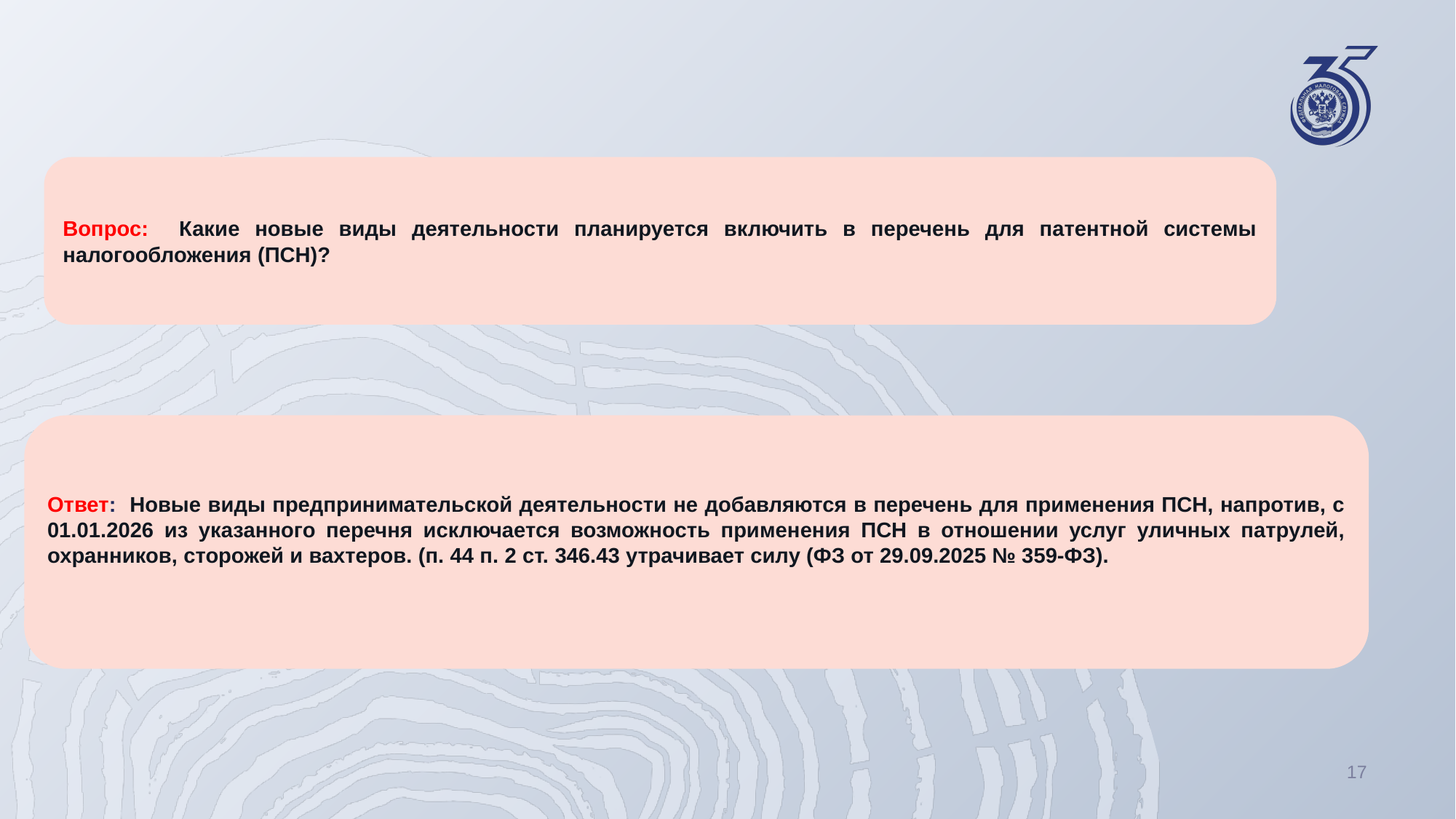

Вопрос:  Какие новые виды деятельности планируется включить в перечень для патентной системы налогообложения (ПСН)?
Ответ:  Новые виды предпринимательской деятельности не добавляются в перечень для применения ПСН, напротив, с 01.01.2026 из указанного перечня исключается возможность применения ПСН в отношении услуг уличных патрулей, охранников, сторожей и вахтеров. (п. 44 п. 2 ст. 346.43 утрачивает силу (ФЗ от 29.09.2025 № 359-ФЗ).

17